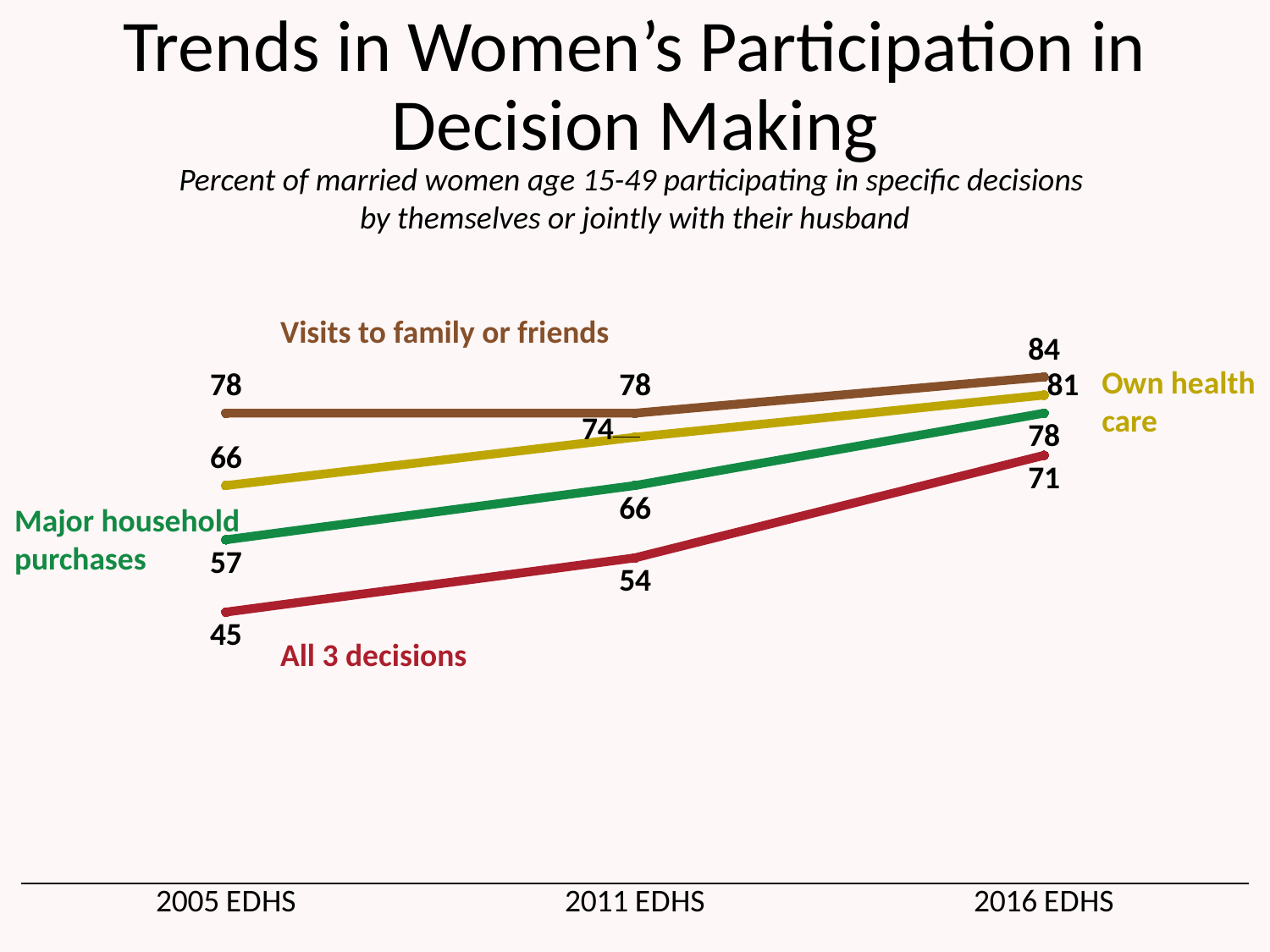

# Trends in Women’s Participation in Decision Making
Percent of married women age 15-49 participating in specific decisions
by themselves or jointly with their husband

### Chart

| Category | Own health care | Major household purchases | Visits to family/friends | All 3 decisions |
|---|---|---|---|---|
| 2005 EDHS | 66.0 | 57.0 | 78.0 | 45.0 |
| 2011 EDHS | 74.0 | 66.0 | 78.0 | 54.0 |
| 2016 EDHS | 81.0 | 78.0 | 84.0 | 71.0 |
Visits to family or friends
Own health care
Major household
purchases
All 3 decisions